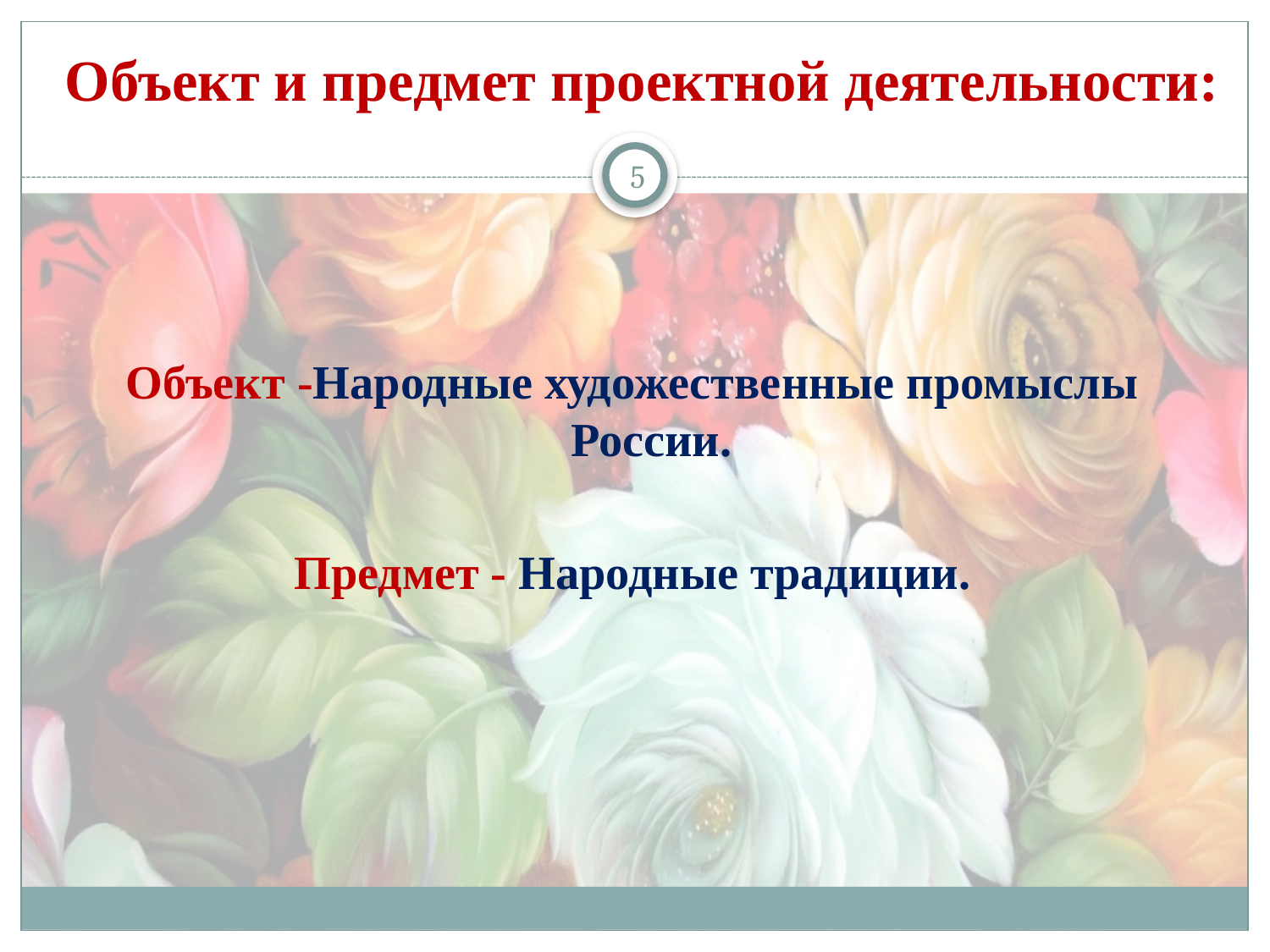

# Объект и предмет проектной деятельности:
5

Объект -Народные художественные промыслы России.

Предмет - Народные традиции.